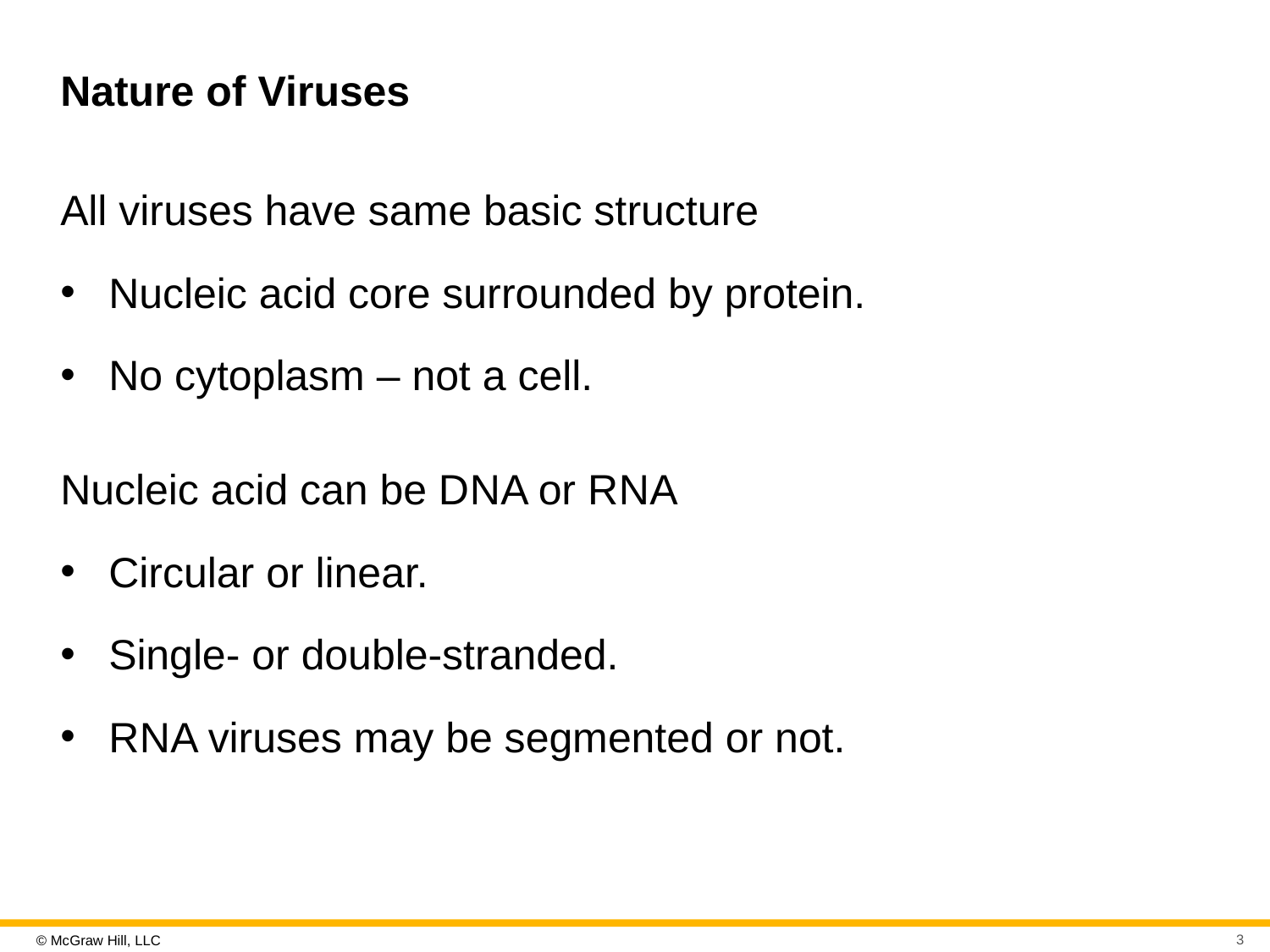

# Nature of Viruses
All viruses have same basic structure
Nucleic acid core surrounded by protein.
No cytoplasm – not a cell.
Nucleic acid can be D N A or R N A
Circular or linear.
Single- or double-stranded.
R N A viruses may be segmented or not.
3